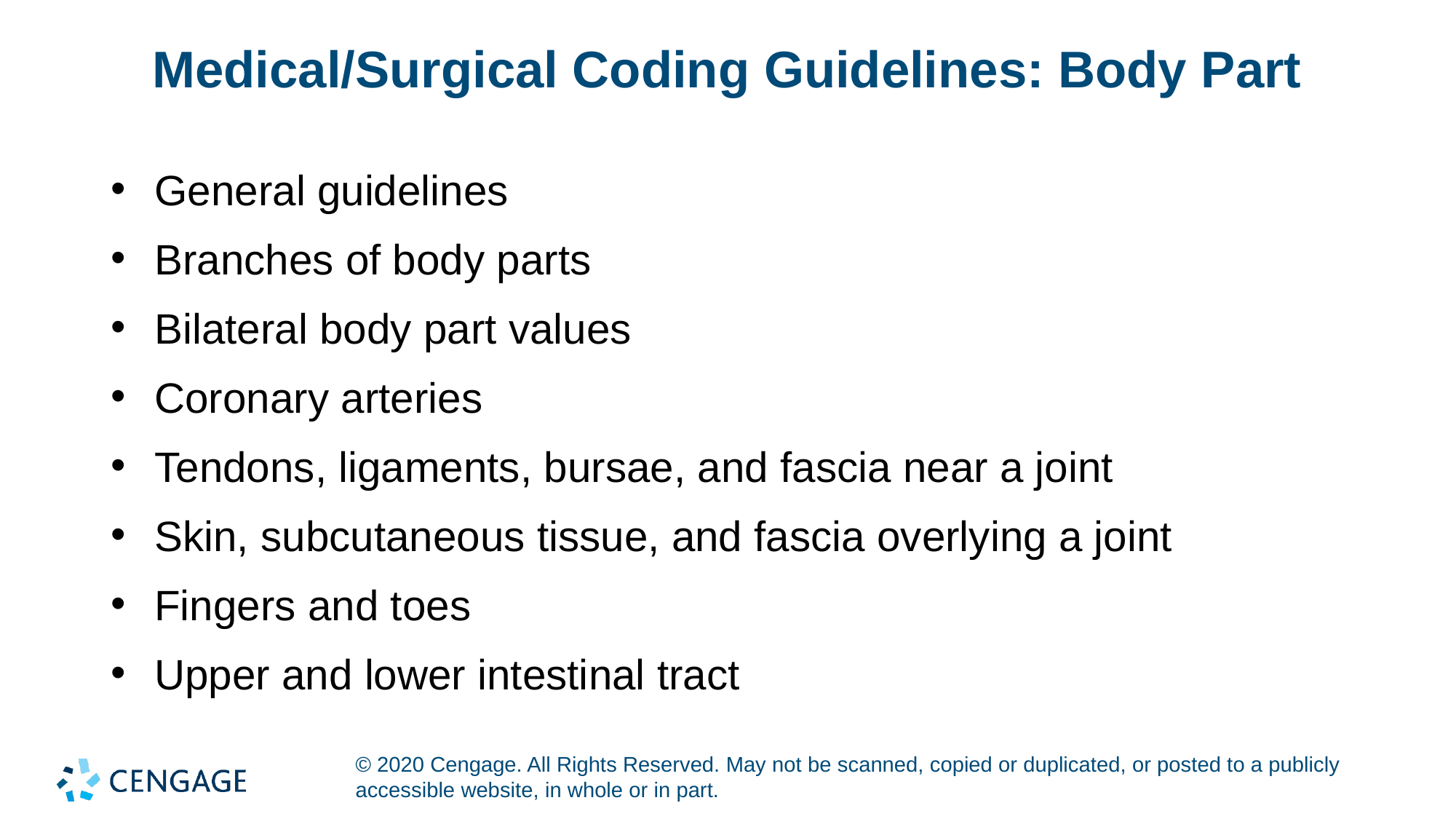

# Medical/Surgical Coding Guidelines: Body Part
General guidelines
Branches of body parts
Bilateral body part values
Coronary arteries
Tendons, ligaments, bursae, and fascia near a joint
Skin, subcutaneous tissue, and fascia overlying a joint
Fingers and toes
Upper and lower intestinal tract